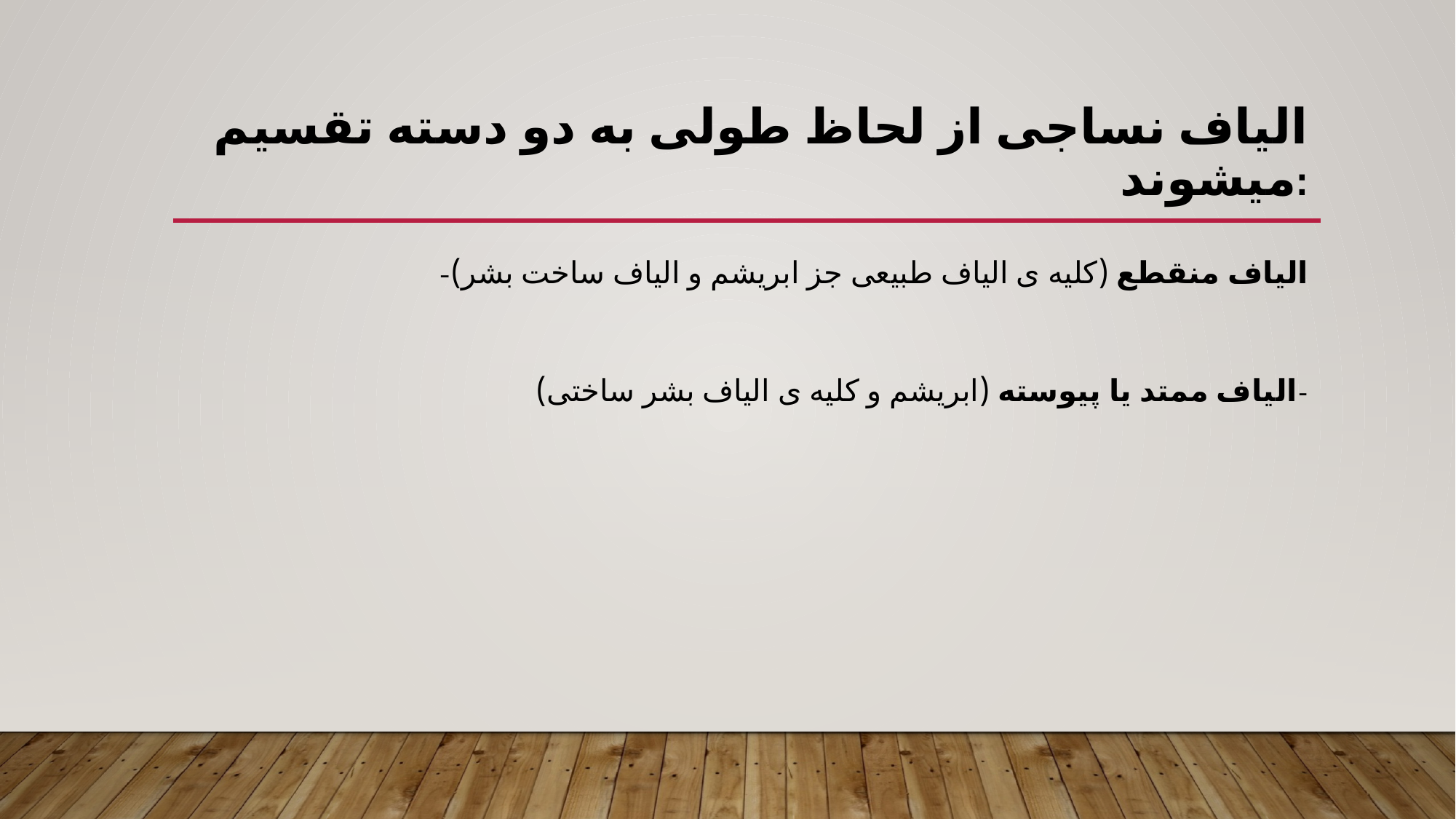

# الیاف نساجی از لحاظ طولی به دو دسته تقسیم میشوند:
-الیاف منقطع (کلیه ی الیاف طبیعی جز ابریشم و الیاف ساخت بشر)

الیاف ممتد یا پیوسته (ابریشم و کلیه ی الیاف بشر ساختی)-